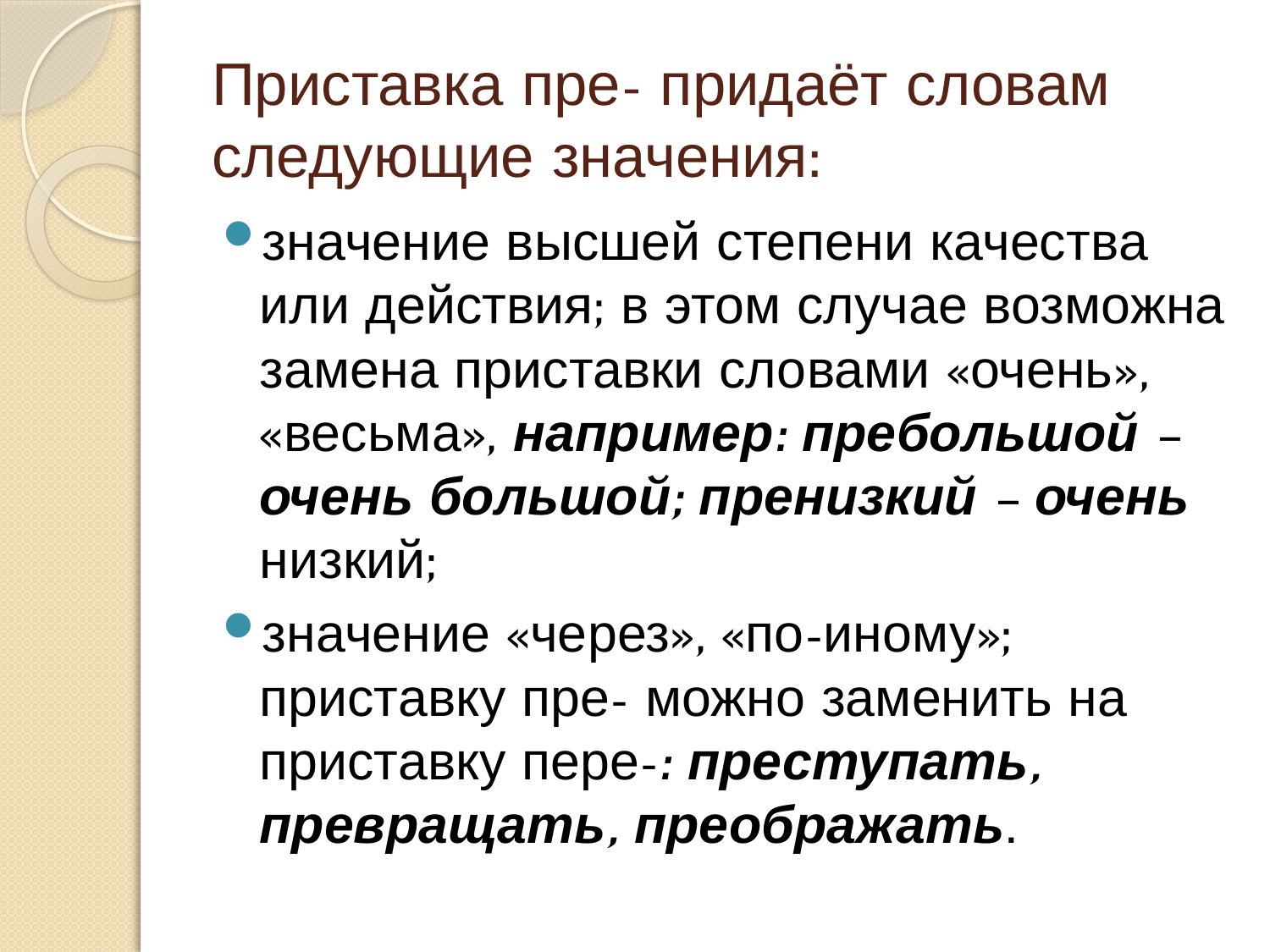

# Приставка пре- придаёт словам следующие значения:
значение высшей степени качества или действия; в этом случае возможна замена приставки словами «очень», «весьма», например: пребольшой – очень большой; пренизкий – очень низкий;
значение «через», «по-иному»; приставку пре- можно заменить на приставку пере-: преступать, превращать, преображать.